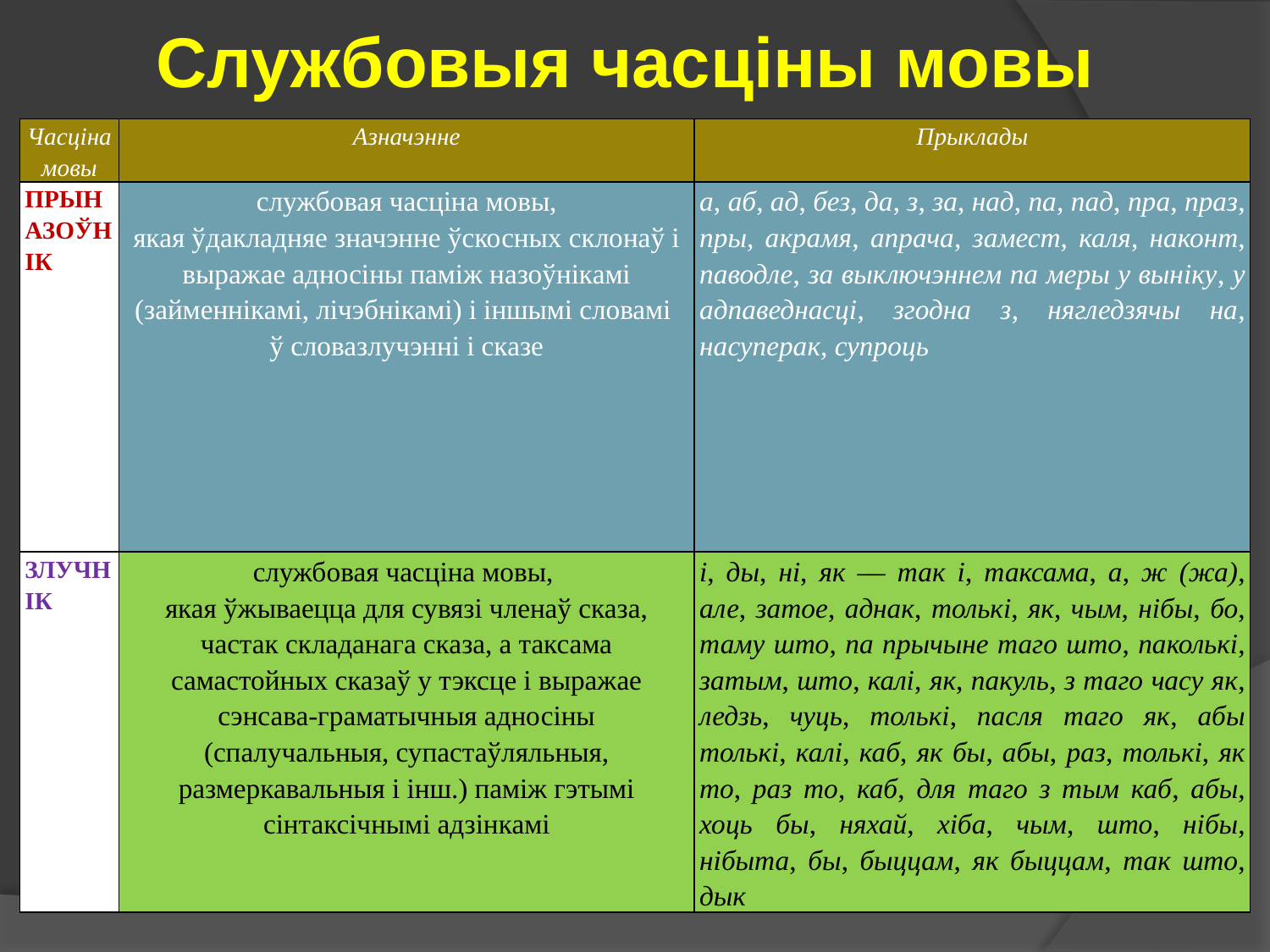

# Службовыя часціны мовы

| Часціна мовы | Азначэнне | Прыклады |
| --- | --- | --- |
| ПРЫНАЗОЎНІК | службовая часціна мовы, якая ўдакладняе значэнне ўскосных склонаў і выражае адносіны паміж назоўнікамі (займеннікамі, лічэбнікамі) і іншымі словамі ў словазлучэнні і сказе | а, аб, ад, без, да, з, за, над, па, пад, пра, праз, пры, акрамя, апрача, замест, каля, наконт, паводле, за выключэннем па меры у выніку, у адпаведнасці, згодна з, нягледзячы на, насуперак, супроць |
| ЗЛУЧНІК | службовая часціна мовы, якая ўжываецца для сувязі членаў сказа, частак складанага сказа, а таксама самастойных сказаў у тэксце і выражае сэнсава-граматычныя адносіны (спалучальныя, супастаўляльныя, размеркавальныя і інш.) паміж гэтымі сінтаксічнымі адзінкамі | і, ды, ні, як –– так і, таксама, а, ж (жа), але, затое, аднак, толькі, як, чым, нібы, бо, таму што, па прычыне таго што, паколькі, затым, што, калі, як, пакуль, з таго часу як, ледзь, чуць, толькі, пасля таго як, абы толькі, калі, каб, як бы, абы, раз, толькі, як то, раз то, каб, для таго з тым каб, абы, хоць бы, няхай, хіба, чым, што, нібы, нібыта, бы, быццам, як быццам, так што, дык |